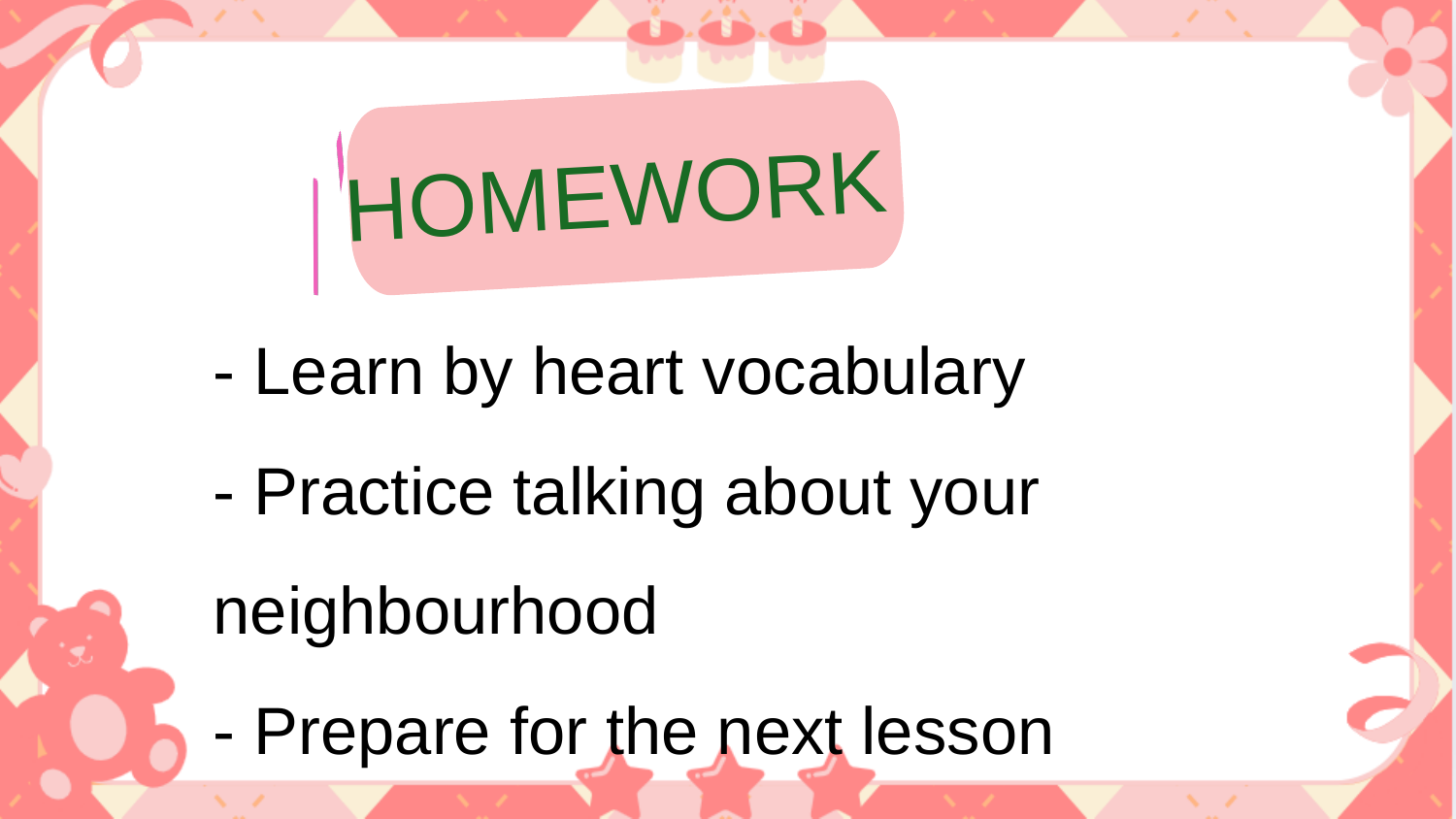

HOMEWORK

- Learn by heart vocabulary
- Practice talking about your neighbourhood
- Prepare for the next lesson